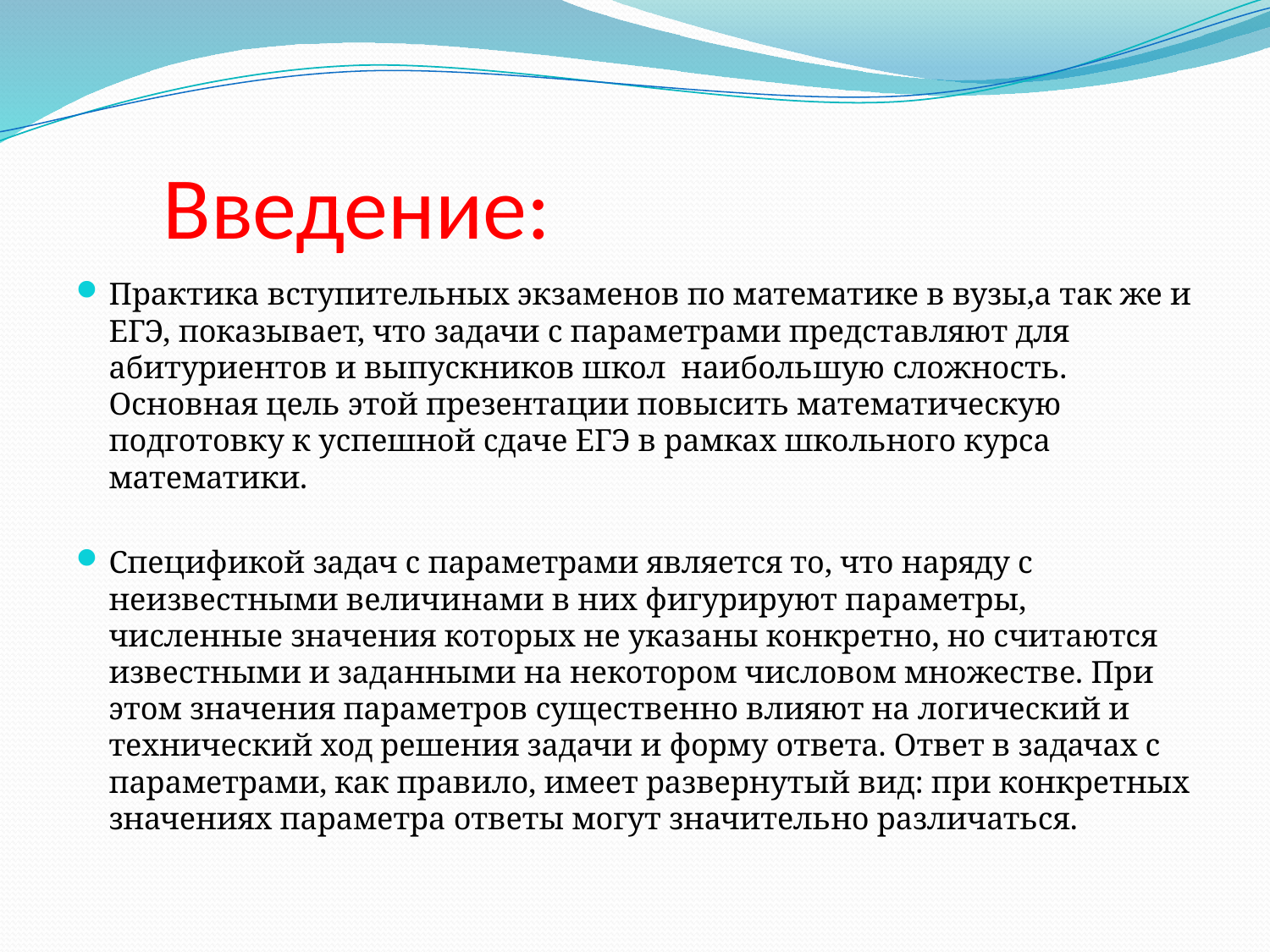

# Введение:
Практика вступительных экзаменов по математике в вузы,а так же и ЕГЭ, показывает, что задачи с параметрами представляют для абитуриентов и выпускников школ  наибольшую сложность. Основная цель этой презентации повысить математическую подготовку к успешной сдаче ЕГЭ в рамках школьного курса математики.

Спецификой задач с параметрами является то, что наряду с неизвестными величинами в них фигурируют параметры, численные значения которых не указаны конкретно, но считаются известными и заданными на некотором числовом множестве. При этом значения параметров существенно влияют на логический и технический ход решения задачи и форму ответа. Ответ в задачах с параметрами, как правило, имеет развернутый вид: при конкретных значениях параметра ответы могут значительно различаться.